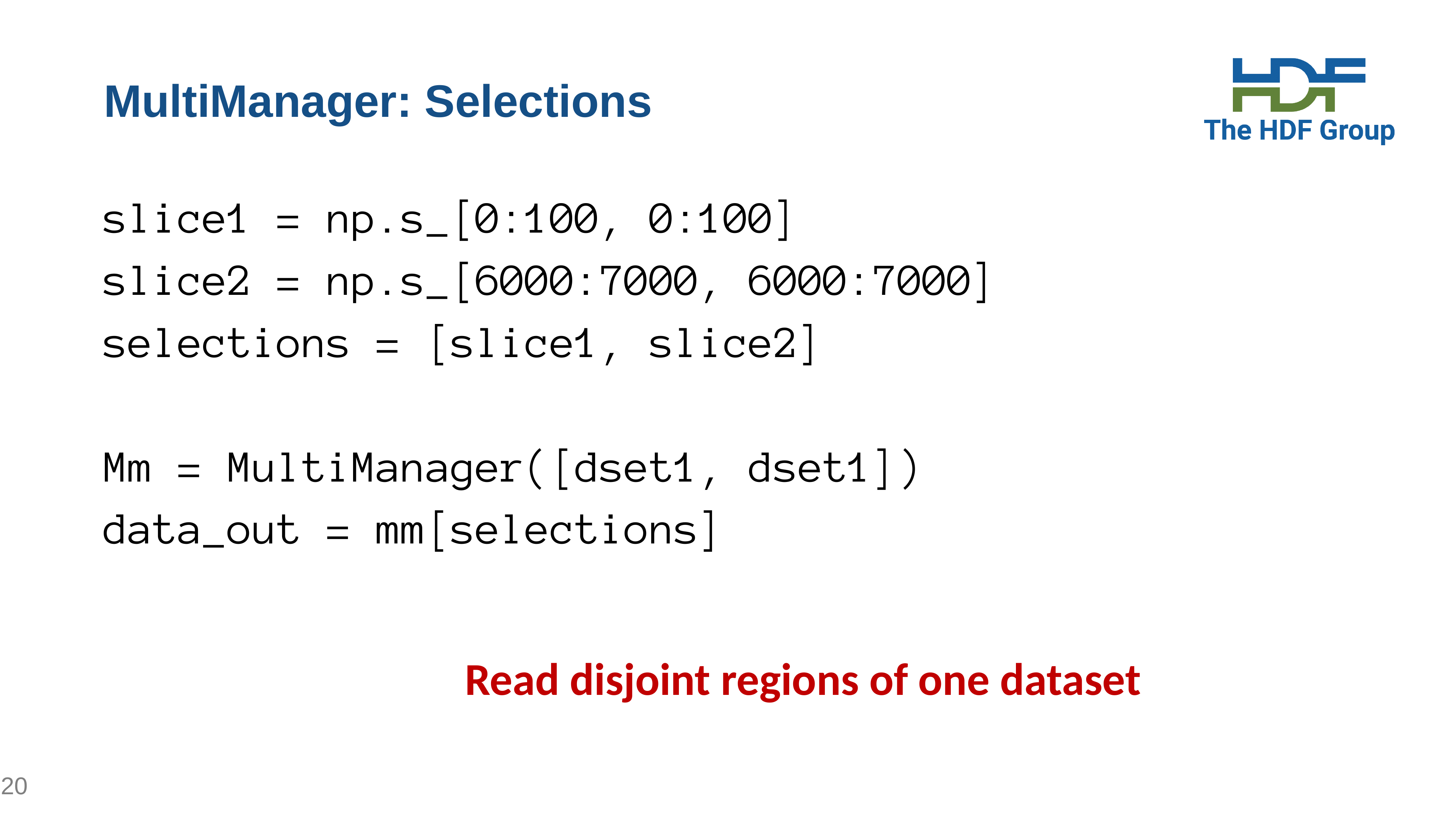

# MultiManager: Selections
slice1 = np.s_[0:100, 0:100]
slice2 = np.s_[6000:7000, 6000:7000]
selections = [slice1, slice2]

Mm = MultiManager([dset1, dset1])
data_out = mm[selections]

Read disjoint regions of one dataset